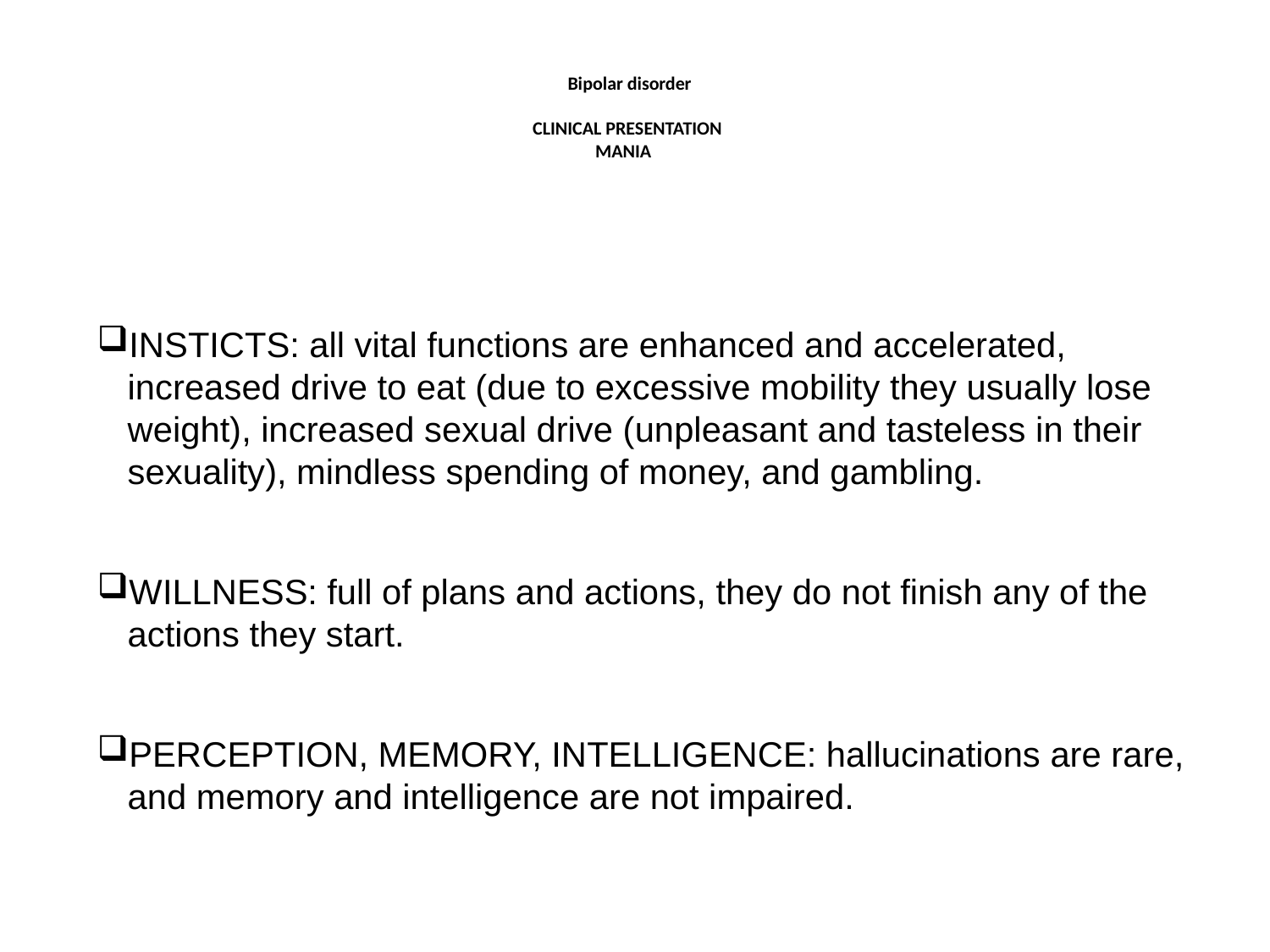

Bipolar disorder
CLINICAL PRESENTATION
MANIA
INSTICTS: all vital functions are enhanced and accelerated, increased drive to eat (due to excessive mobility they usually lose weight), increased sexual drive (unpleasant and tasteless in their sexuality), mindless spending of money, and gambling.

WILLNESS: full of plans and actions, they do not finish any of the actions they start.

PERCEPTION, MEMORY, INTELLIGENCE: hallucinations are rare, and memory and intelligence are not impaired.